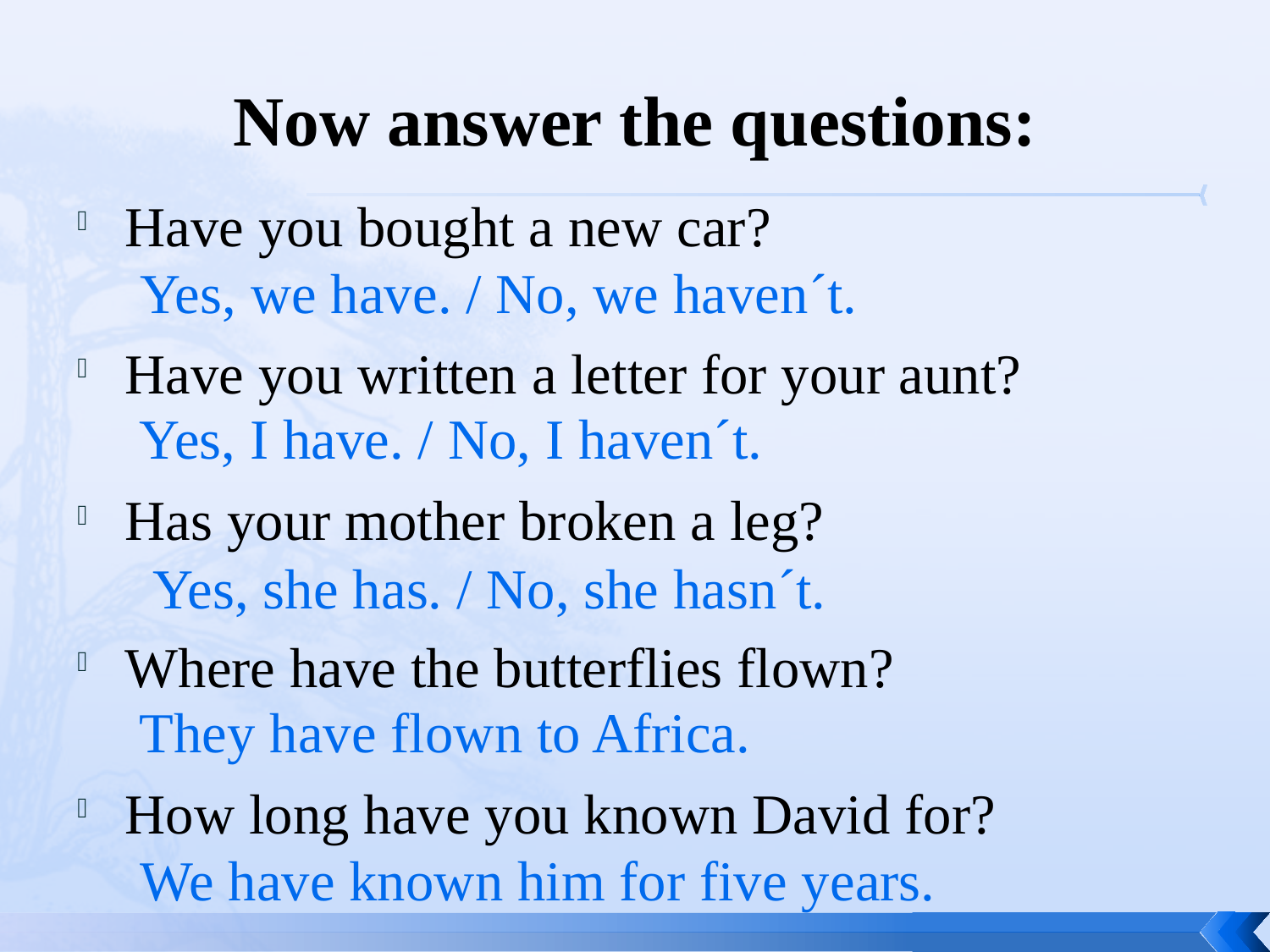

# Now answer the questions:
Have you bought a new car?
Have you written a letter for your aunt?
Has your mother broken a leg?
Where have the butterflies flown?
How long have you known David for?

Yes, we have. / No, we haven´t.
Yes, I have. / No, I haven´t.
Yes, she has. / No, she hasn´t.
They have flown to Africa.
We have known him for five years.